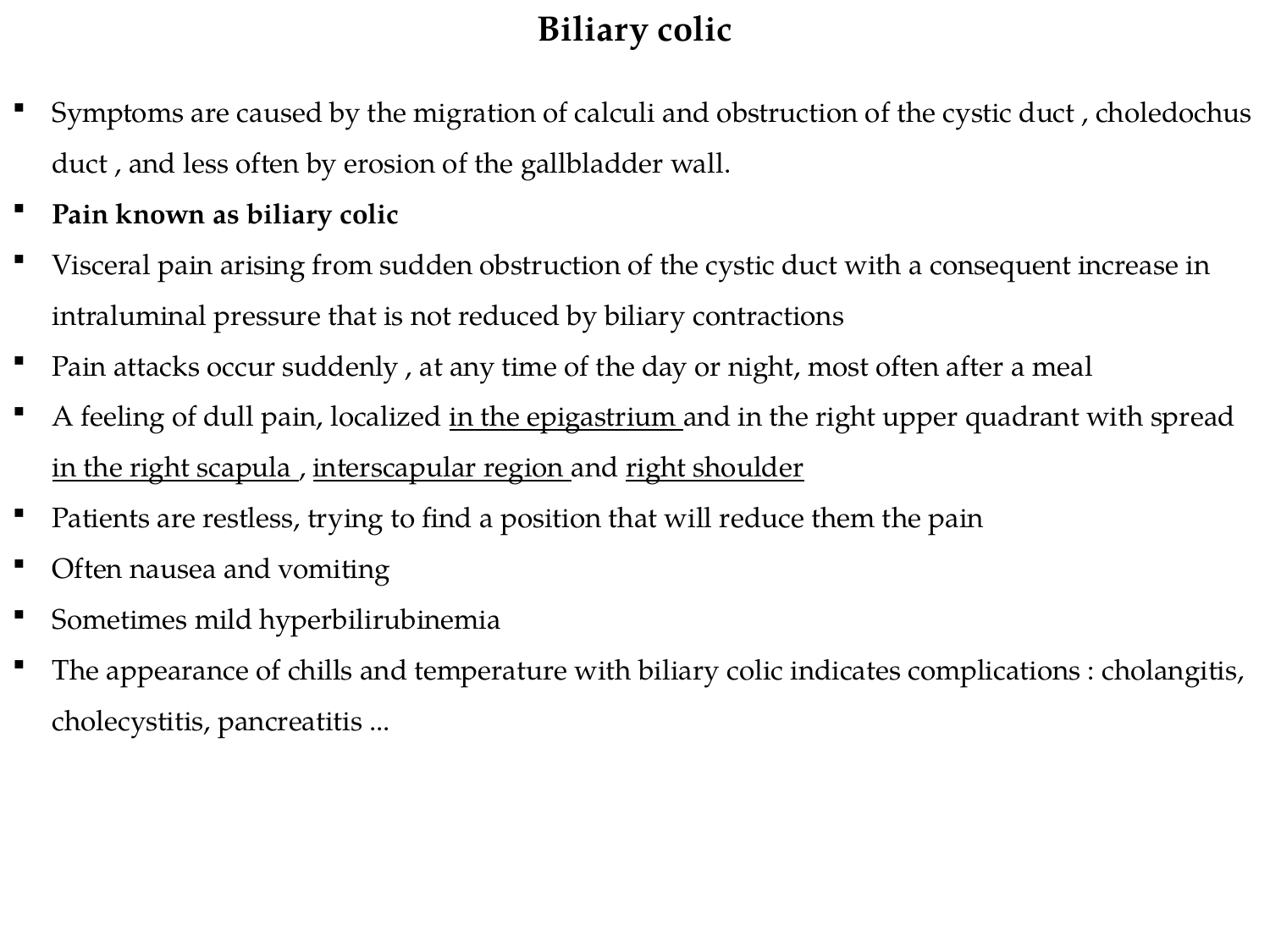

Biliary colic
Symptoms are caused by the migration of calculi and obstruction of the cystic duct , choledochus duct , and less often by erosion of the gallbladder wall.
Pain known as biliary colic
Visceral pain arising from sudden obstruction of the cystic duct with a consequent increase in intraluminal pressure that is not reduced by biliary contractions
Pain attacks occur suddenly , at any time of the day or night, most often after a meal
A feeling of dull pain, localized in the epigastrium and in the right upper quadrant with spread in the right scapula , interscapular region and right shoulder
Patients are restless, trying to find a position that will reduce them the pain
Often nausea and vomiting
Sometimes mild hyperbilirubinemia
The appearance of chills and temperature with biliary colic indicates complications : cholangitis, cholecystitis, pancreatitis ...